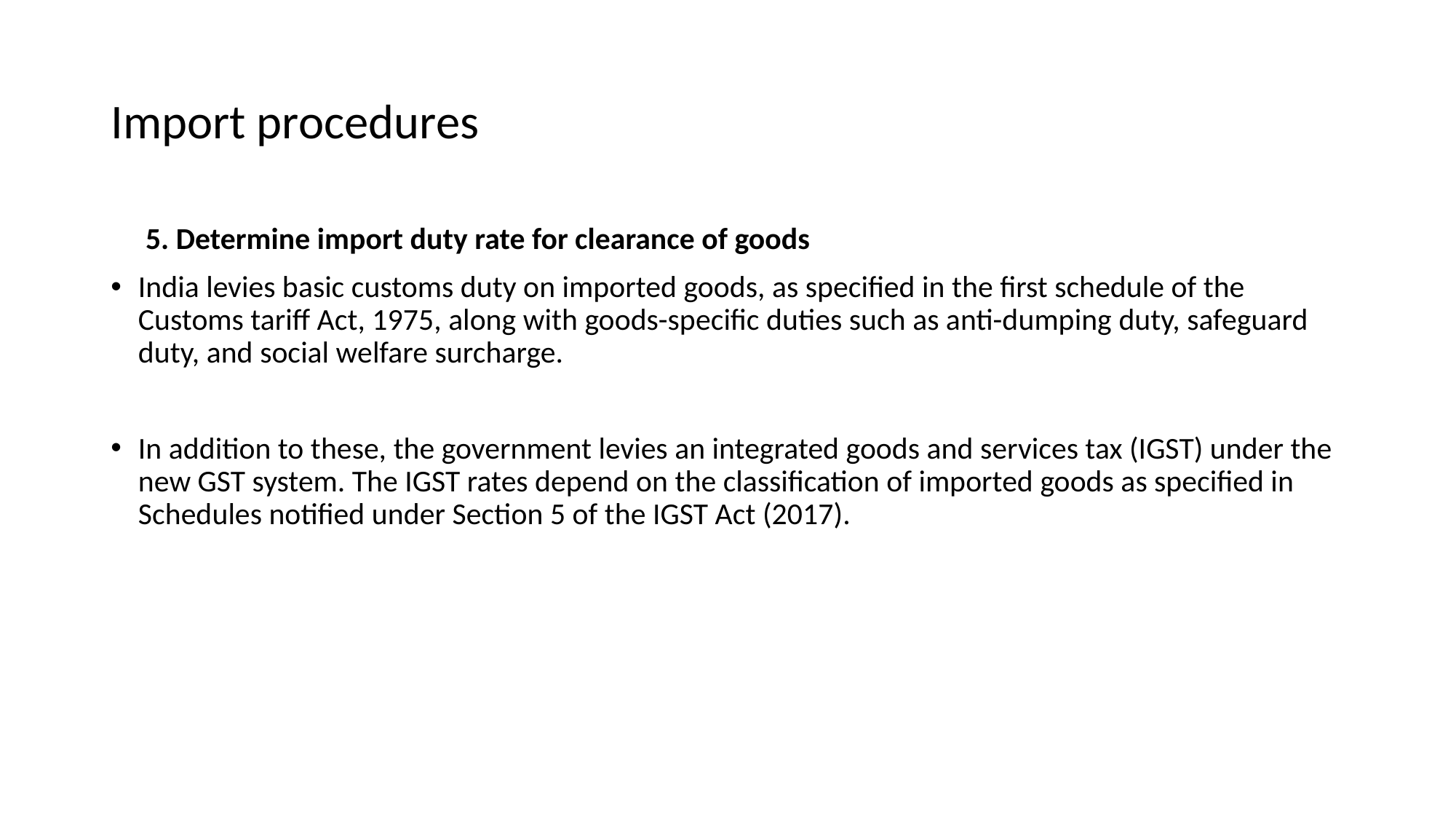

# Import procedures
     5. Determine import duty rate for clearance of goods
India levies basic customs duty on imported goods, as specified in the first schedule of the Customs tariff Act, 1975, along with goods-specific duties such as anti-dumping duty, safeguard duty, and social welfare surcharge.

In addition to these, the government levies an integrated goods and services tax (IGST) under the new GST system. The IGST rates depend on the classification of imported goods as specified in Schedules notified under Section 5 of the IGST Act (2017).